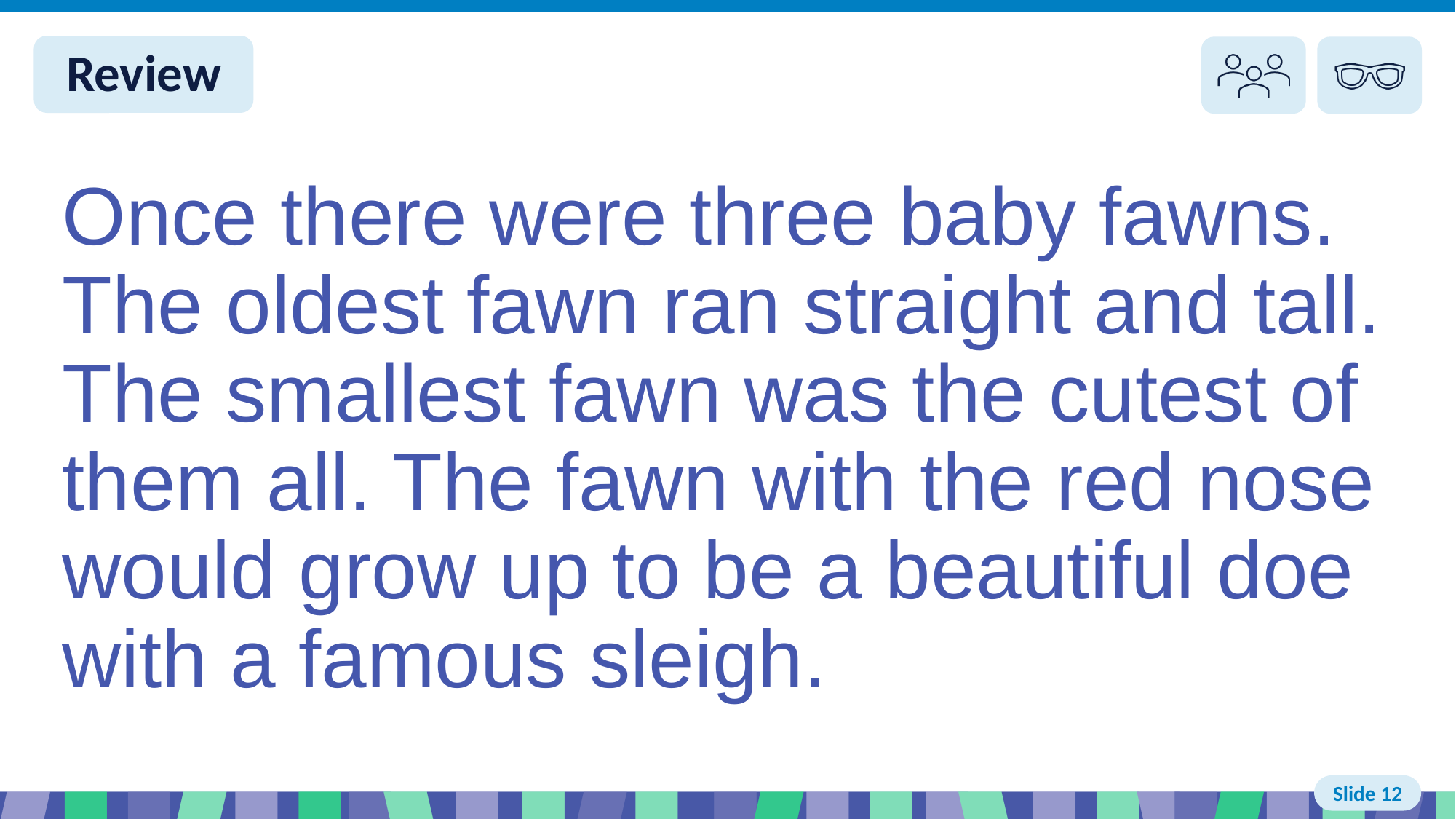

Slide 12 Review You do
Once there were three baby fawns. The oldest fawn ran straight and tall. The smallest fawn was the cutest of them all. The fawn with the red nose would grow up to be a beautiful doe with a famous sleigh.